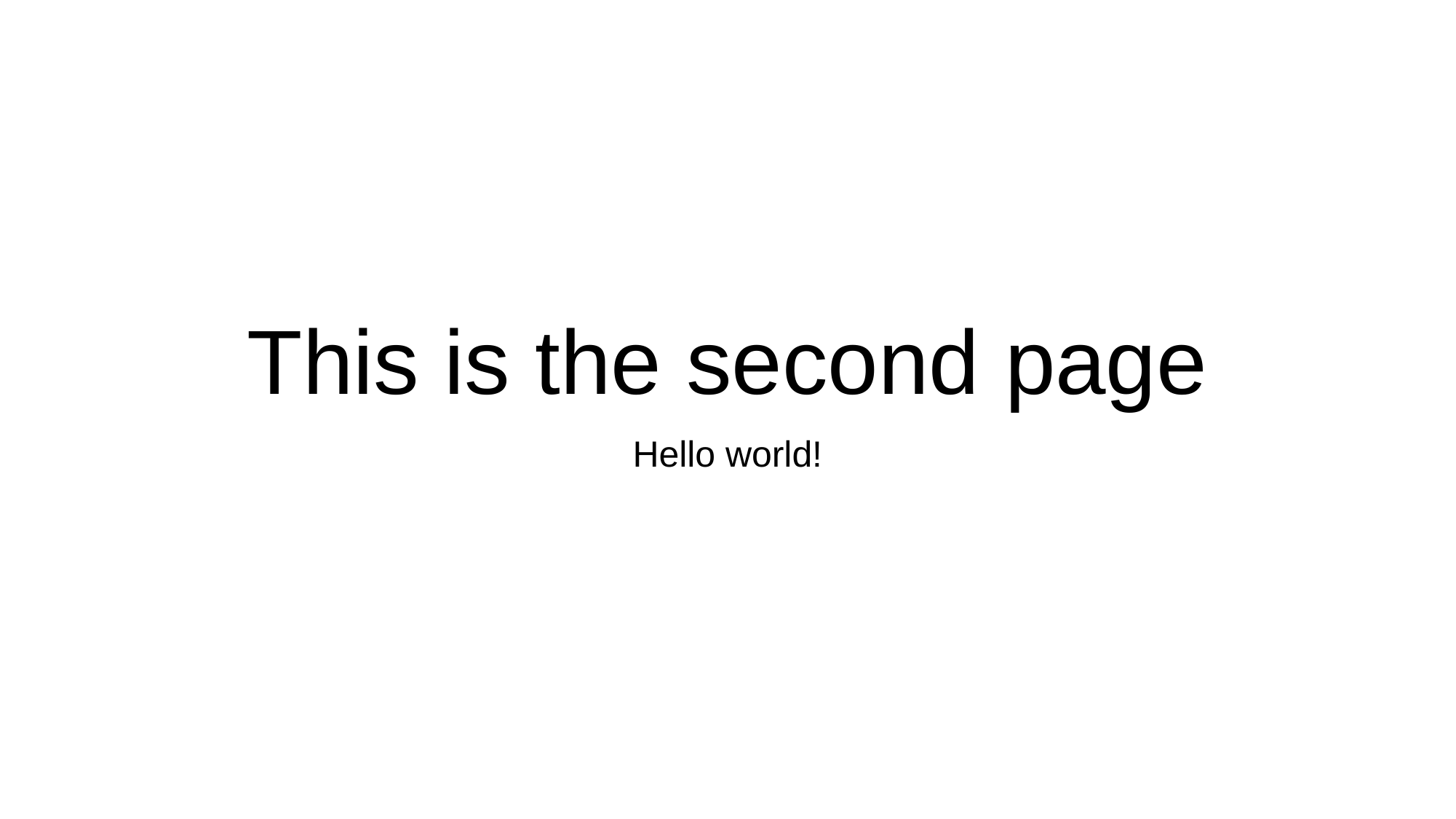

# This is the second page
Hello world!